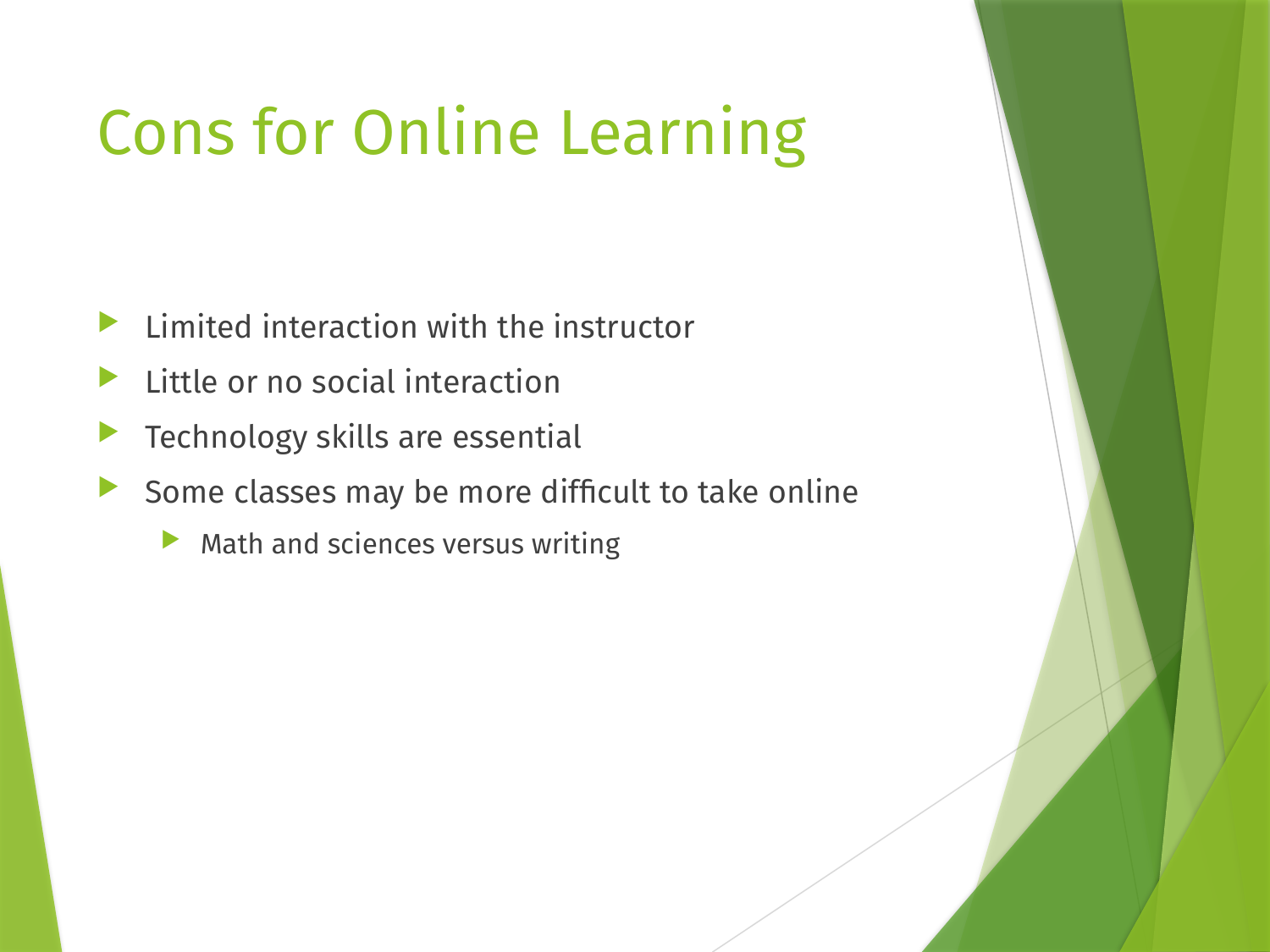

# Cons for Online Learning
Limited interaction with the instructor
Little or no social interaction
Technology skills are essential
Some classes may be more difficult to take online
Math and sciences versus writing